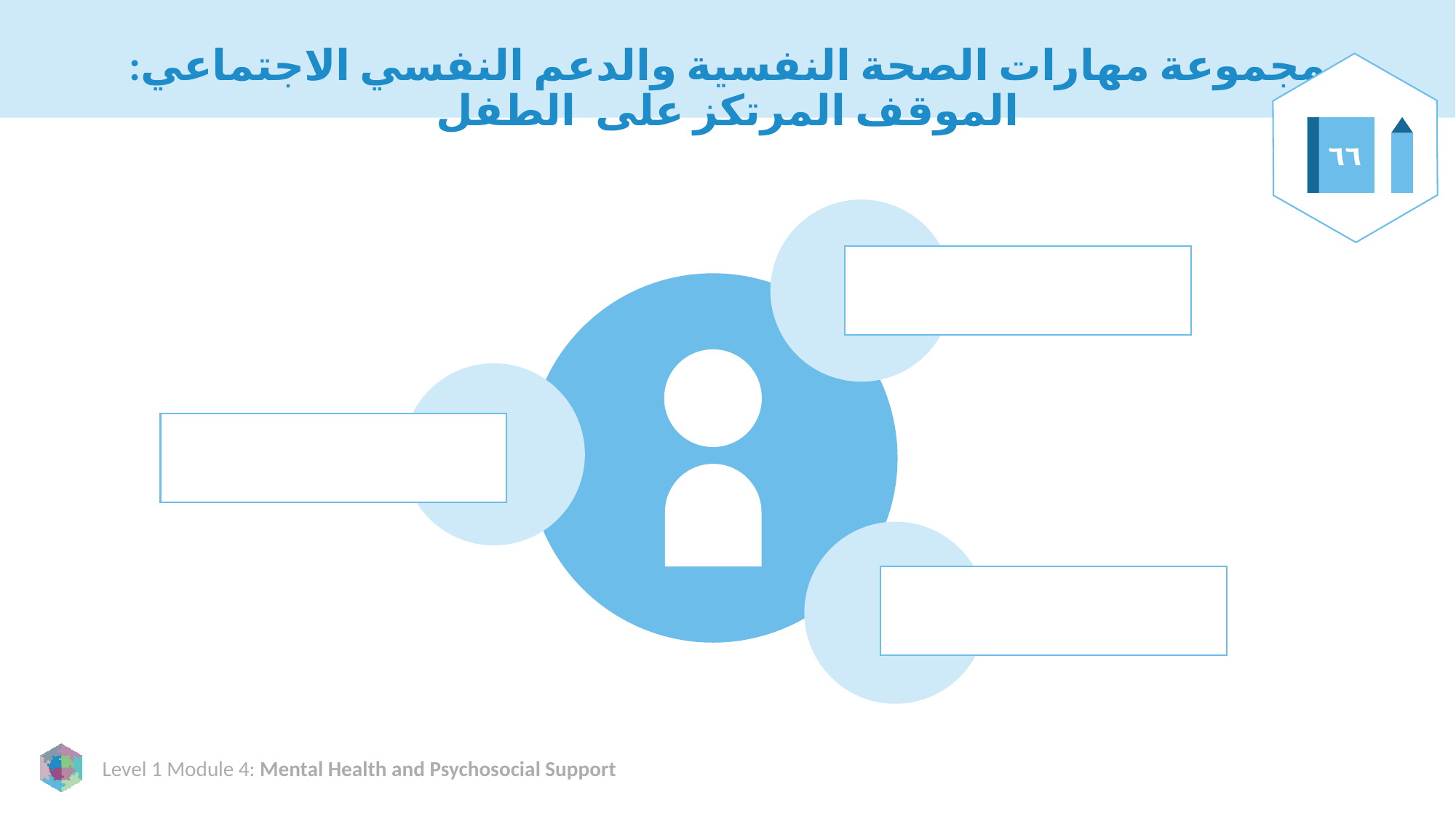

# مجموعة مهارات الصحة النفسية والدعم النفسي الاجتماعي: الموقف المرتكز على  الطفل

٦٦